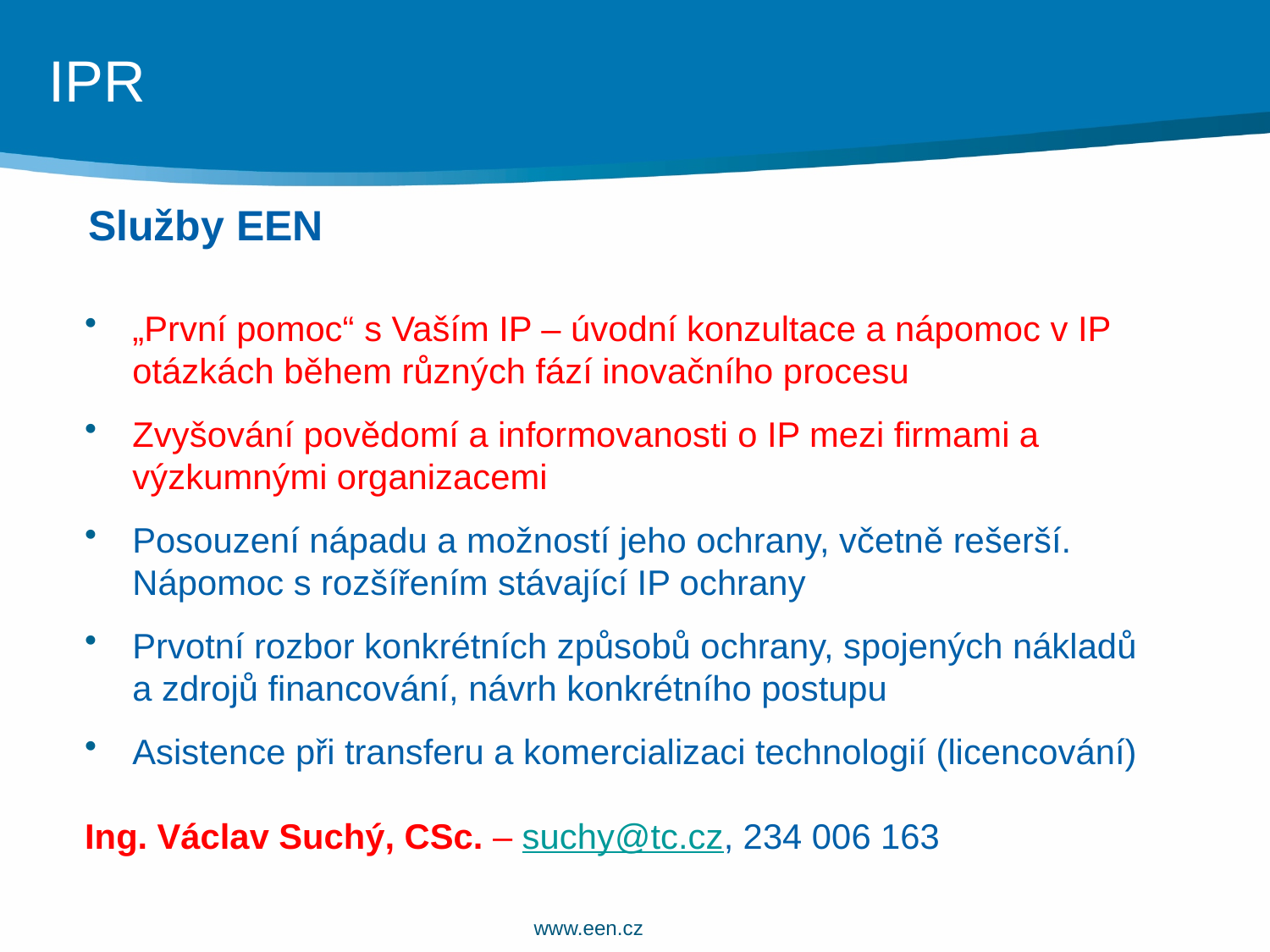

|  |
| --- |
IPR
 Služby EEN
„První pomoc“ s Vaším IP – úvodní konzultace a nápomoc v IP otázkách během různých fází inovačního procesu
Zvyšování povědomí a informovanosti o IP mezi firmami a výzkumnými organizacemi
Posouzení nápadu a možností jeho ochrany, včetně rešerší. Nápomoc s rozšířením stávající IP ochrany
Prvotní rozbor konkrétních způsobů ochrany, spojených nákladů a zdrojů financování, návrh konkrétního postupu
Asistence při transferu a komercializaci technologií (licencování)
Ing. Václav Suchý, CSc. – suchy@tc.cz, 234 006 163